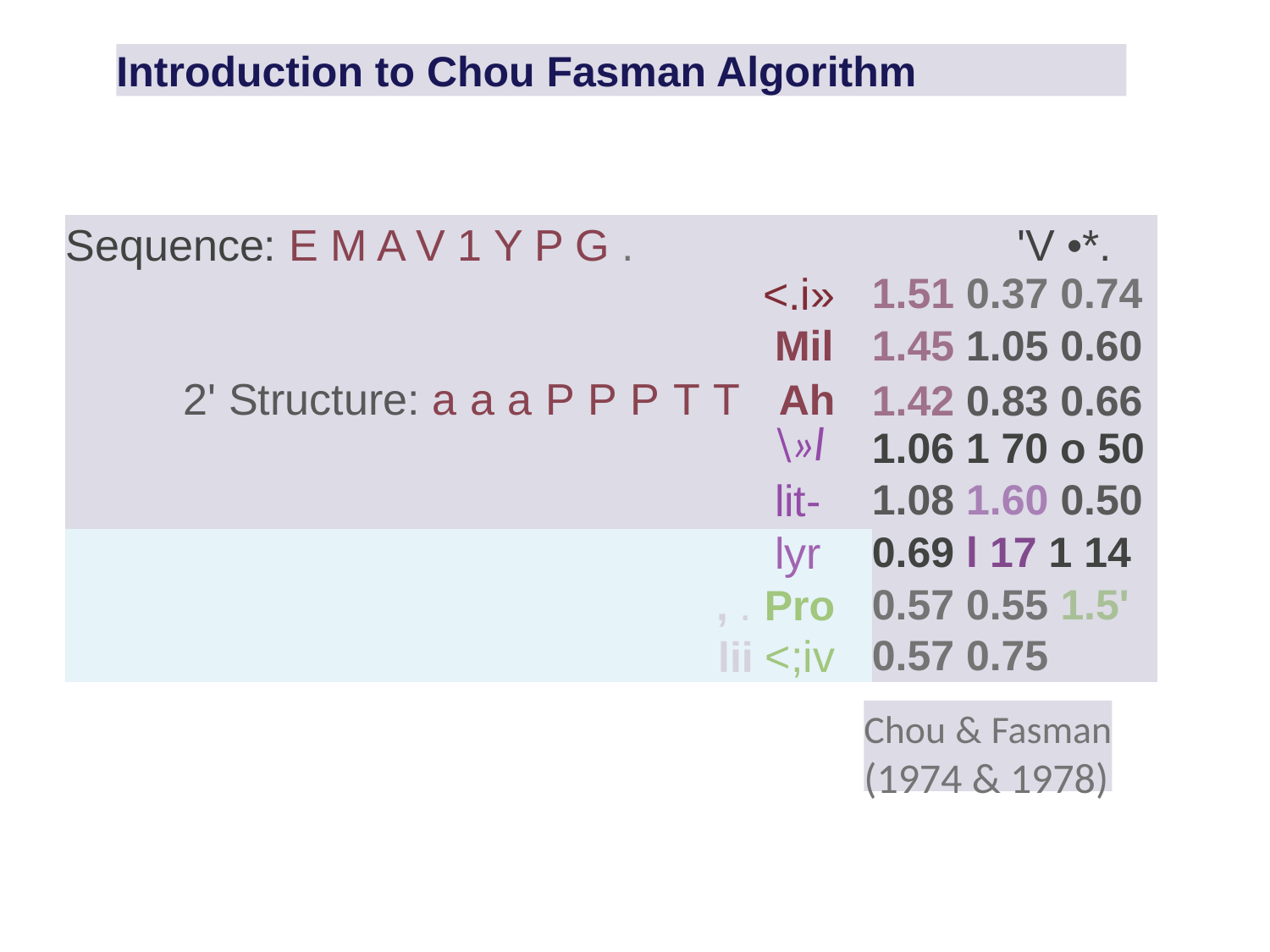

Introduction to Chou Fasman Algorithm
| Sequence: E M A V 1 Y P G . | 'V •\*. |
| --- | --- |
| <.i» | 1.51 0.37 0.74 |
| Mil | 1.45 1.05 0.60 |
| 2' Structure: aaaPPPTT Ah | 1.42 0.83 0.66 |
| \»l | 1.06 1 70 o 50 |
| lit- | 1.08 1.60 0.50 |
| lyr | 0.69 l 17 1 14 |
| , . Pro | 0.57 0.55 1.5' |
| lii <;iv | 0.57 0.75 |
Chou & Fasman (1974 & 1978)